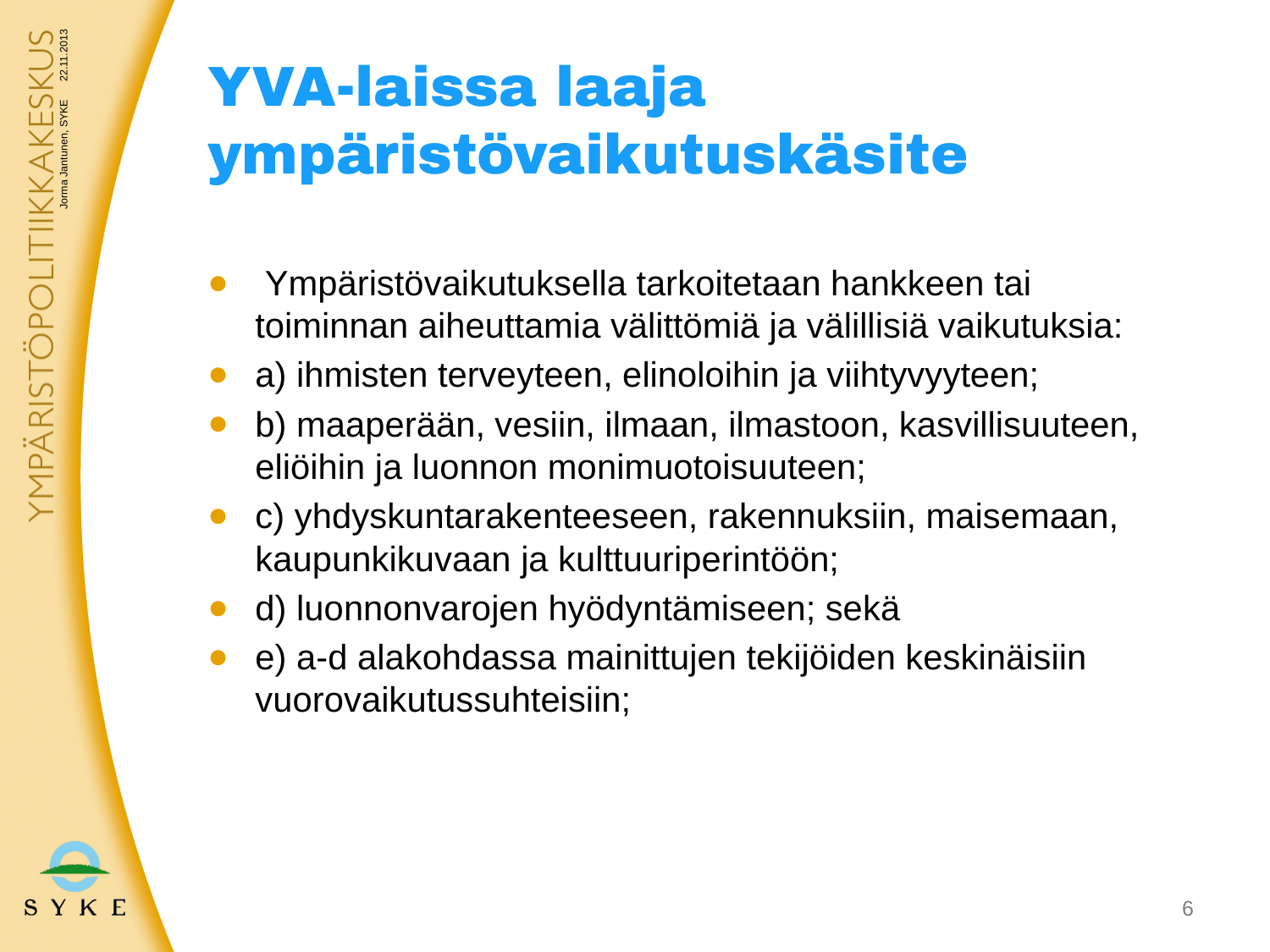

# YVA-laissa laaja ympäristövaikutuskäsite
22.11.2013
 Ympäristövaikutuksella tarkoitetaan hankkeen tai toiminnan aiheuttamia välittömiä ja välillisiä vaikutuksia:
a) ihmisten terveyteen, elinoloihin ja viihtyvyyteen;
b) maaperään, vesiin, ilmaan, ilmastoon, kasvillisuuteen, eliöihin ja luonnon monimuotoisuuteen;
c) yhdyskuntarakenteeseen, rakennuksiin, maisemaan, kaupunkikuvaan ja kulttuuriperintöön;
d) luonnonvarojen hyödyntämiseen; sekä
e) a-d alakohdassa mainittujen tekijöiden keskinäisiin vuorovaikutussuhteisiin;
Jorma Jantunen, SYKE
6